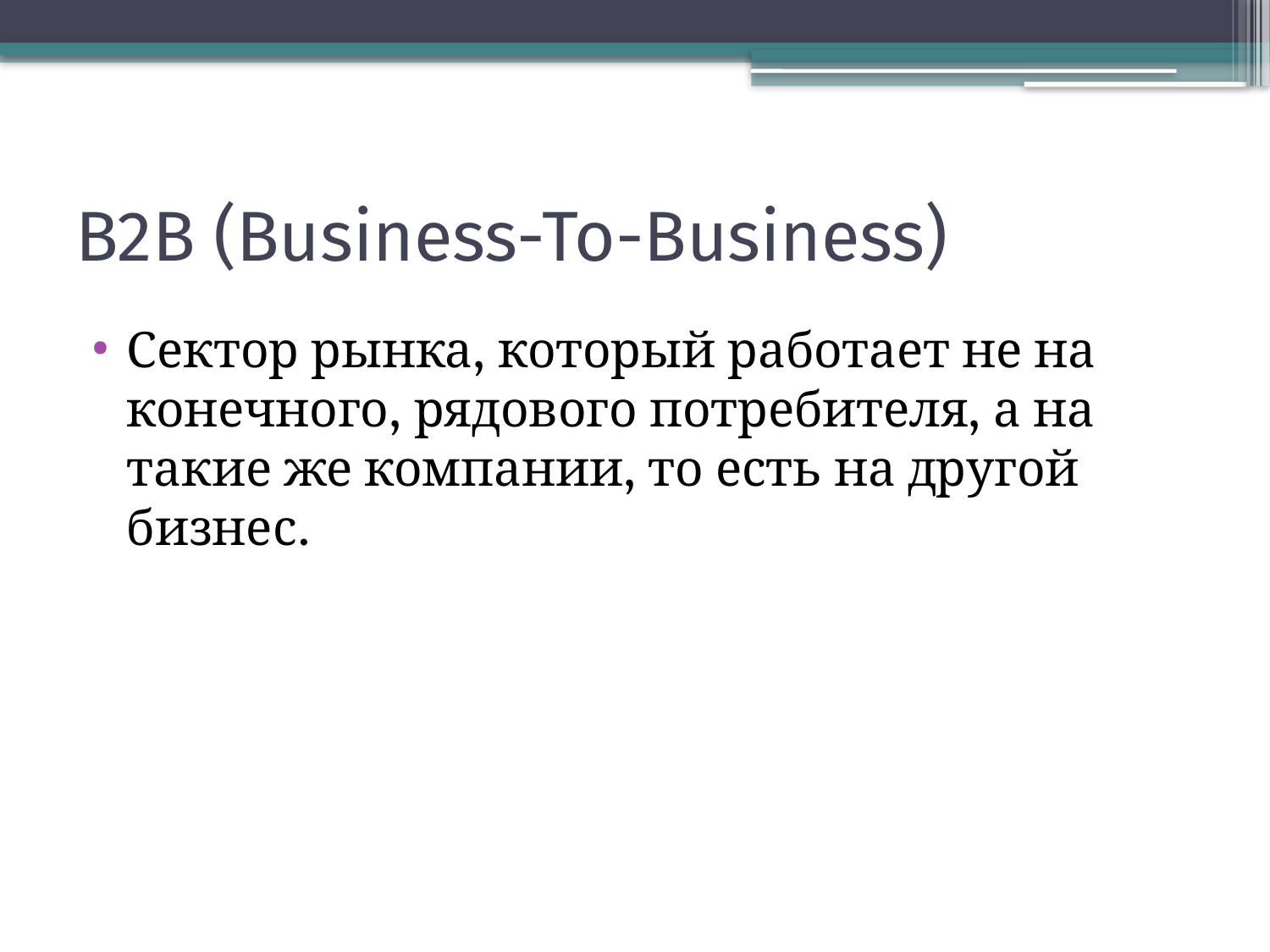

# B2B (Business-To-Business)
Сектор рынка, который работает не на конечного, рядового потребителя, а на такие же компании, то есть на другой бизнес.